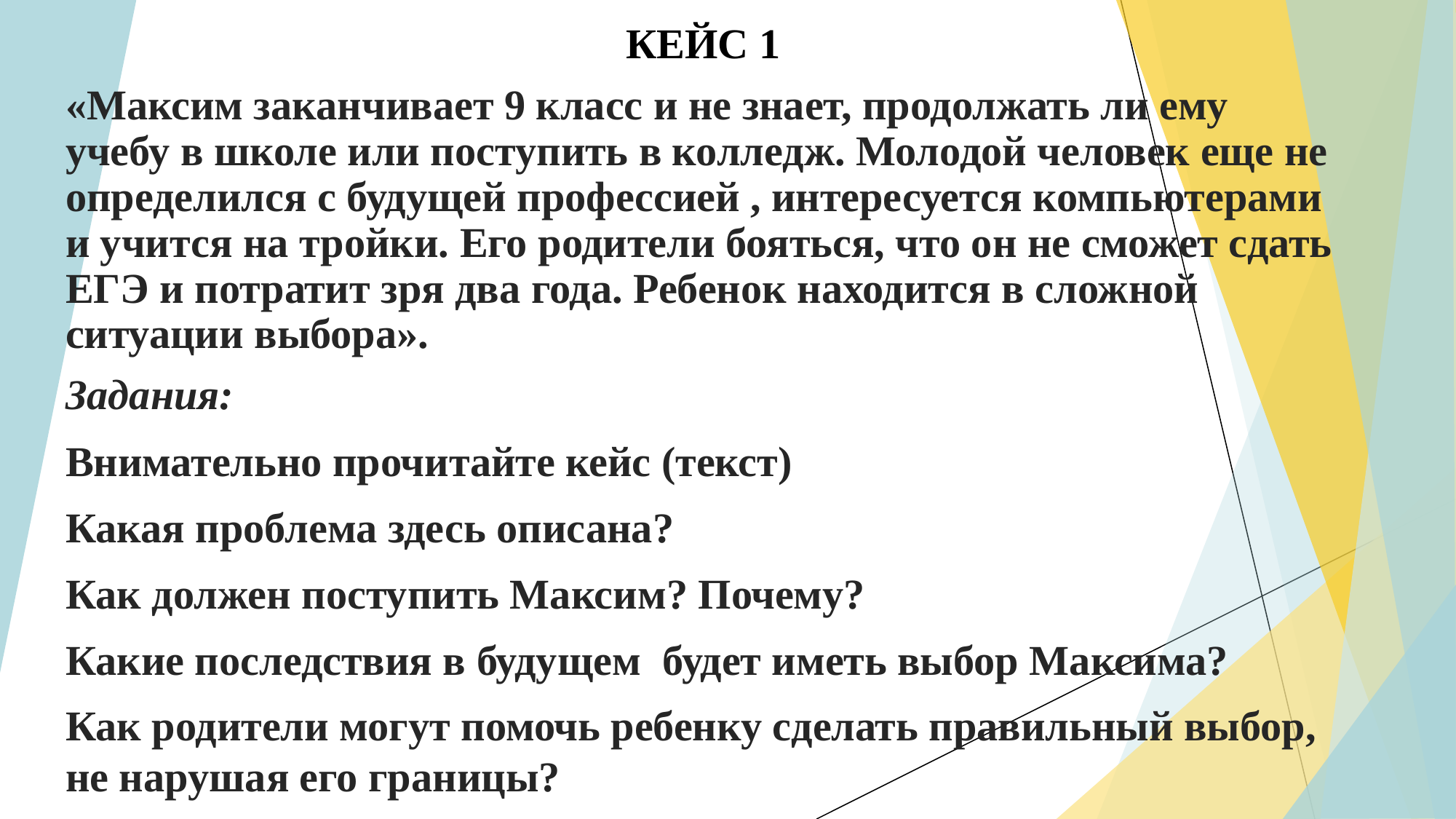

КЕЙС 1
«Максим заканчивает 9 класс и не знает, продолжать ли ему учебу в школе или поступить в колледж. Молодой человек еще не определился с будущей профессией , интересуется компьютерами и учится на тройки. Его родители бояться, что он не сможет сдать ЕГЭ и потратит зря два года. Ребенок находится в сложной ситуации выбора».
Задания:
Внимательно прочитайте кейс (текст)
Какая проблема здесь описана?
Как должен поступить Максим? Почему?
Какие последствия в будущем  будет иметь выбор Максима?
Как родители могут помочь ребенку сделать правильный выбор, не нарушая его границы?